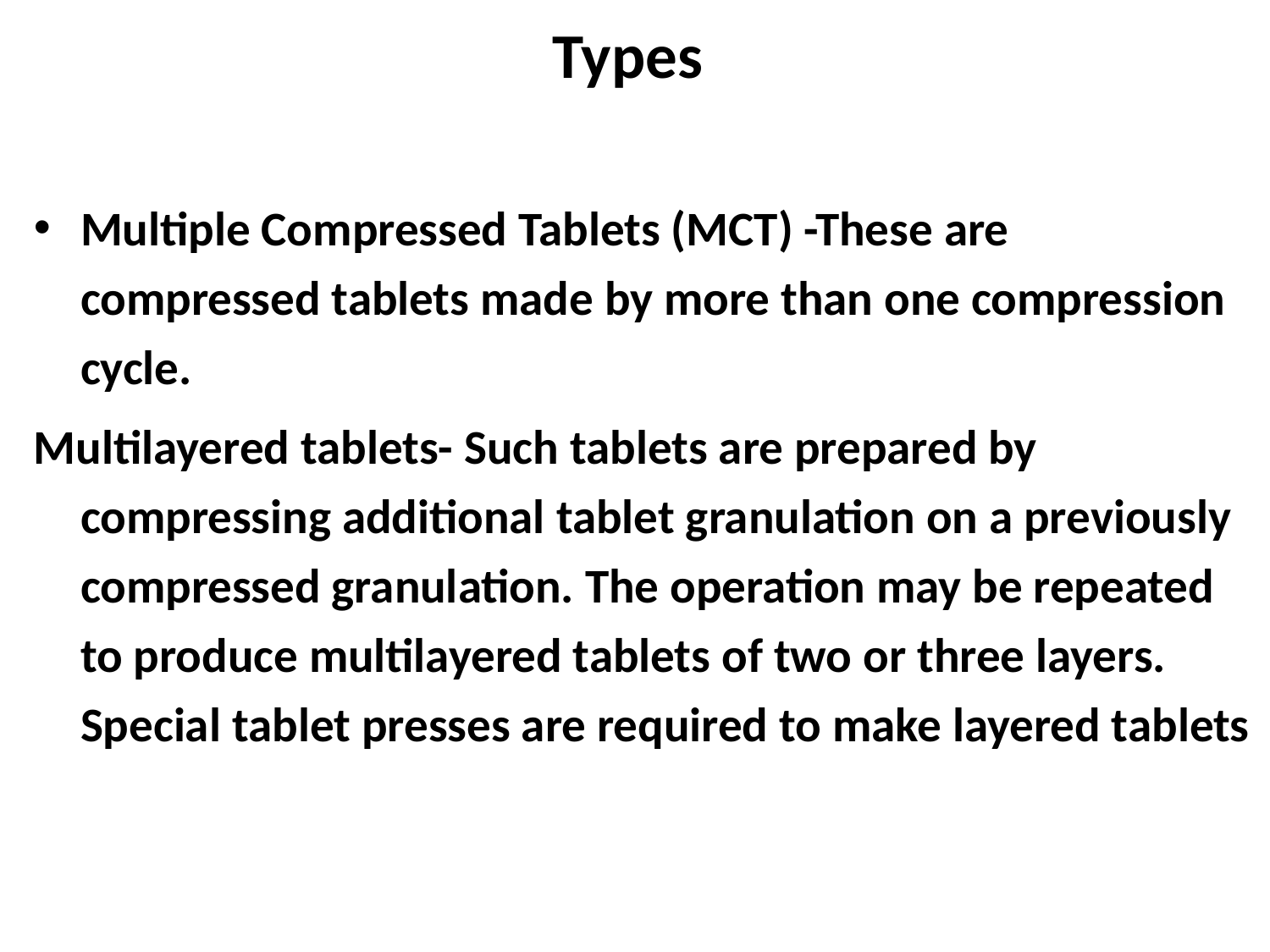

# Types
Multiple Compressed Tablets (MCT) -These are compressed tablets made by more than one compression cycle.
Multilayered tablets- Such tablets are prepared by compressing additional tablet granulation on a previously compressed granulation. The operation may be repeated to produce multilayered tablets of two or three layers. Special tablet presses are required to make layered tablets